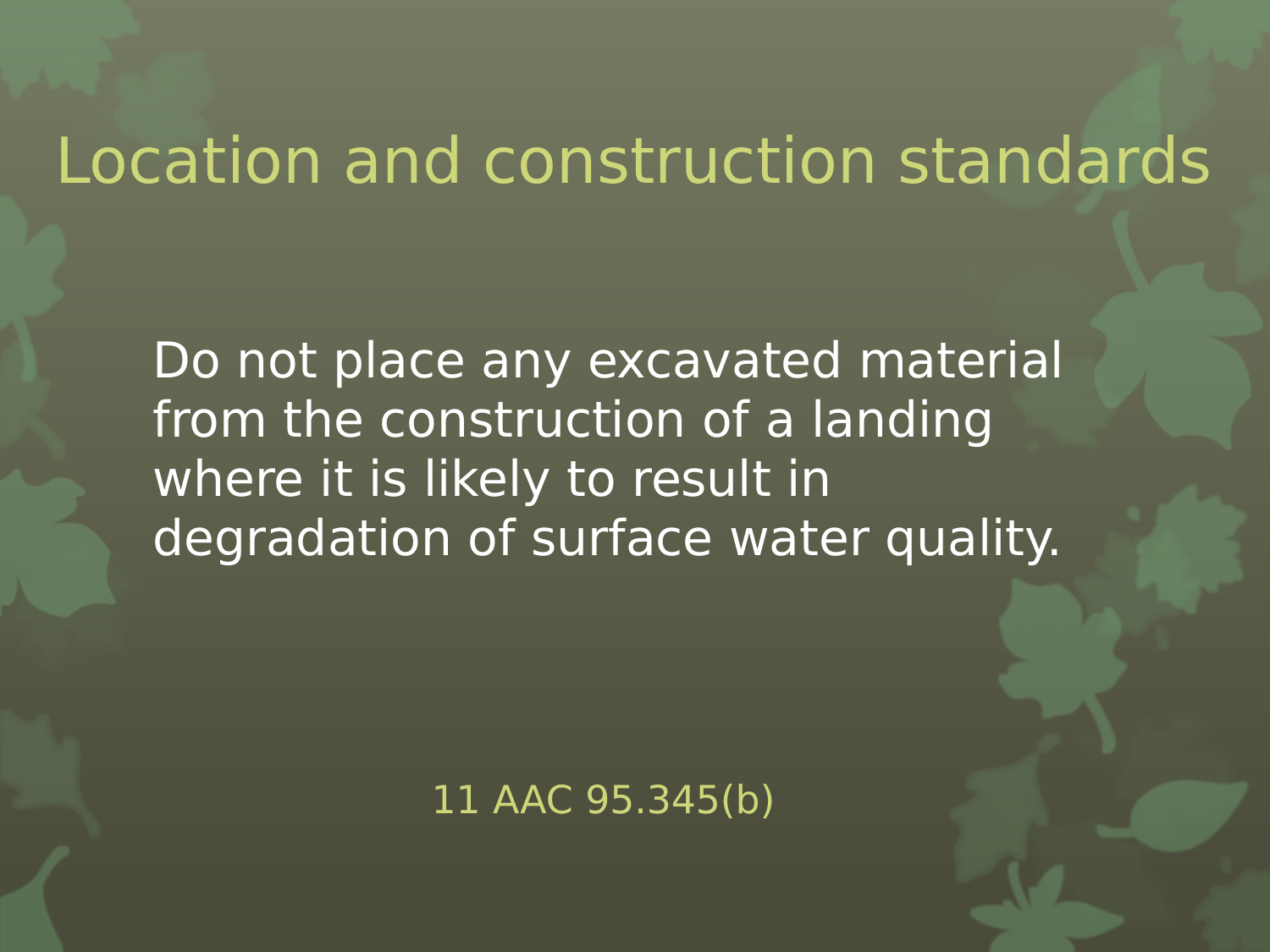

# Location and construction standards
Do not place any excavated material from the construction of a landing where it is likely to result in degradation of surface water quality.

									  11 AAC 95.345(b)